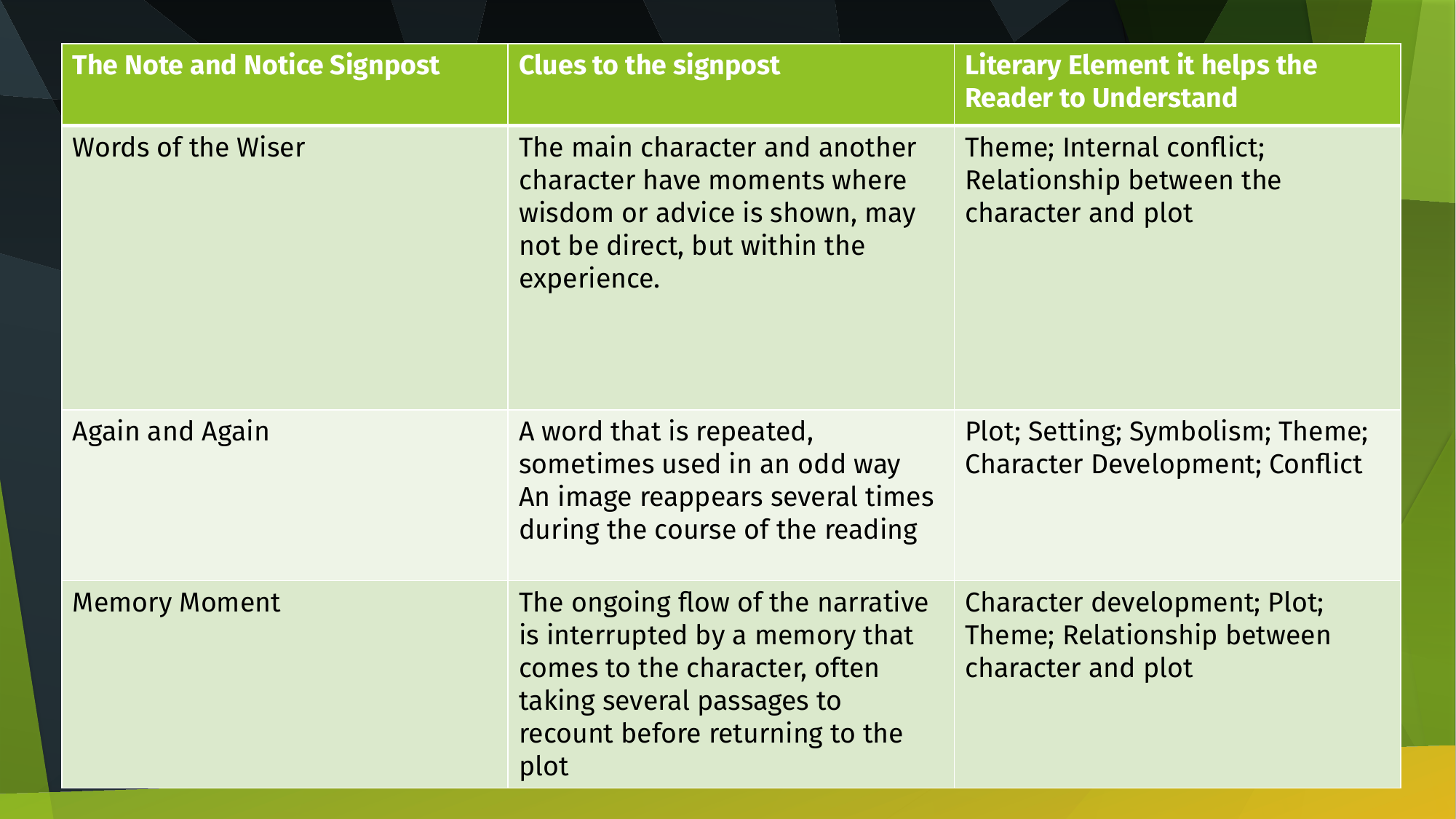

| The Note and Notice Signpost | Clues to the signpost | Literary Element it helps the Reader to Understand |
| --- | --- | --- |
| Words of the Wiser | The main character and another character have moments where wisdom or advice is shown, may not be direct, but within the experience. | Theme; Internal conflict; Relationship between the character and plot |
| Again and Again | A word that is repeated, sometimes used in an odd way An image reappears several times during the course of the reading | Plot; Setting; Symbolism; Theme; Character Development; Conflict |
| Memory Moment | The ongoing flow of the narrative is interrupted by a memory that comes to the character, often taking several passages to recount before returning to the plot | Character development; Plot; Theme; Relationship between character and plot |